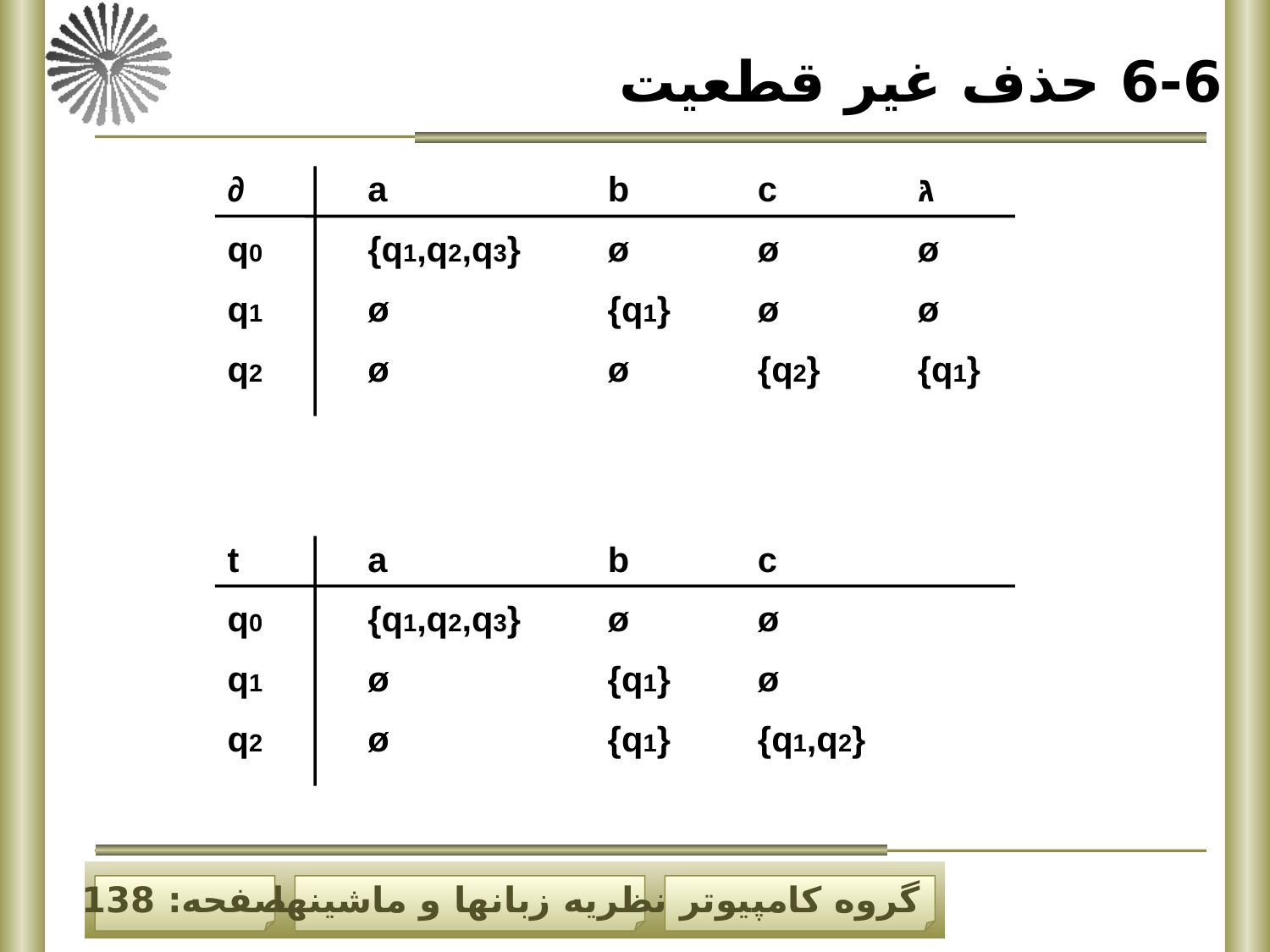

6-6 حذف غیر قطعیت
∂
q0
q1
q2
a
{q1,q2,q3}
ø
ø
b
ø
{q1}
ø
c
ø
ø
{q2}
גּ
ø
ø
{q1}

t
q0
q1
q2
a
{q1,q2,q3}
ø
ø
b
ø
{q1}
{q1}
c
ø
ø
{q1,q2}